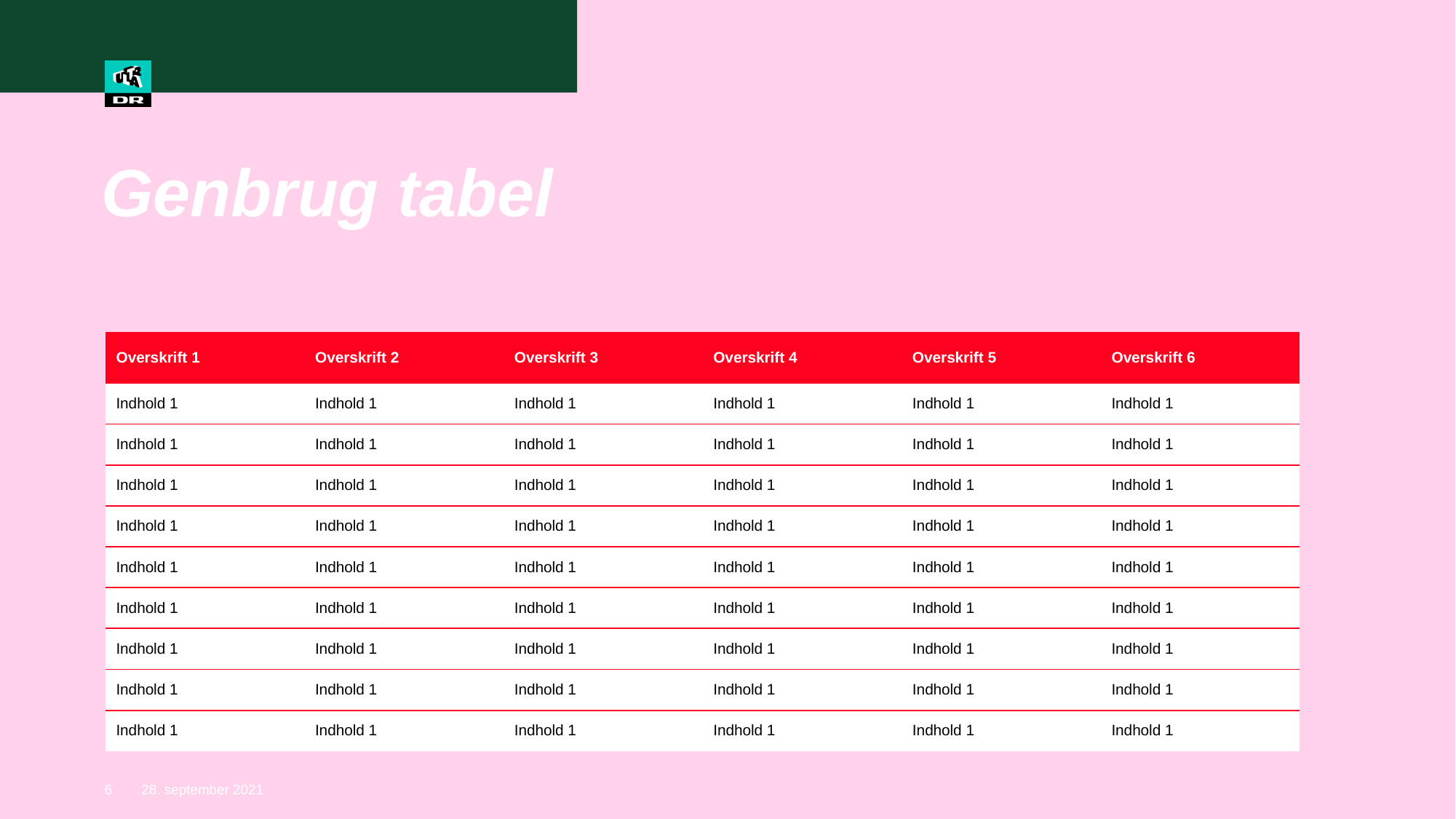

# Genbrug tabel
| Overskrift 1 | Overskrift 2 | Overskrift 3 | Overskrift 4 | Overskrift 5 | Overskrift 6 |
| --- | --- | --- | --- | --- | --- |
| Indhold 1 | Indhold 1 | Indhold 1 | Indhold 1 | Indhold 1 | Indhold 1 |
| Indhold 1 | Indhold 1 | Indhold 1 | Indhold 1 | Indhold 1 | Indhold 1 |
| Indhold 1 | Indhold 1 | Indhold 1 | Indhold 1 | Indhold 1 | Indhold 1 |
| Indhold 1 | Indhold 1 | Indhold 1 | Indhold 1 | Indhold 1 | Indhold 1 |
| Indhold 1 | Indhold 1 | Indhold 1 | Indhold 1 | Indhold 1 | Indhold 1 |
| Indhold 1 | Indhold 1 | Indhold 1 | Indhold 1 | Indhold 1 | Indhold 1 |
| Indhold 1 | Indhold 1 | Indhold 1 | Indhold 1 | Indhold 1 | Indhold 1 |
| Indhold 1 | Indhold 1 | Indhold 1 | Indhold 1 | Indhold 1 | Indhold 1 |
| Indhold 1 | Indhold 1 | Indhold 1 | Indhold 1 | Indhold 1 | Indhold 1 |
6

28. september 2021